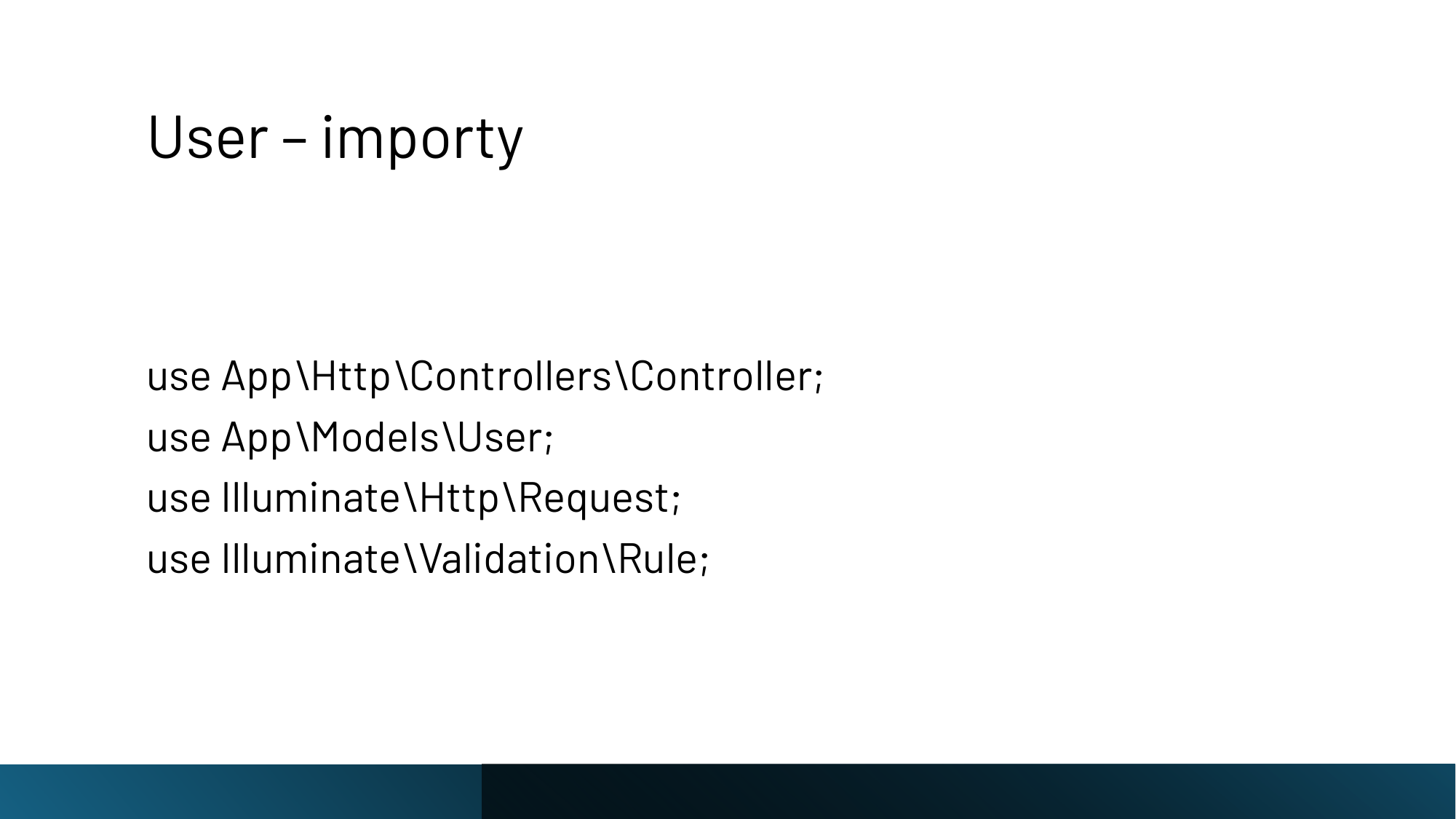

# User – importy

use App\Http\Controllers\Controller;
use App\Models\User;
use Illuminate\Http\Request;
use Illuminate\Validation\Rule;